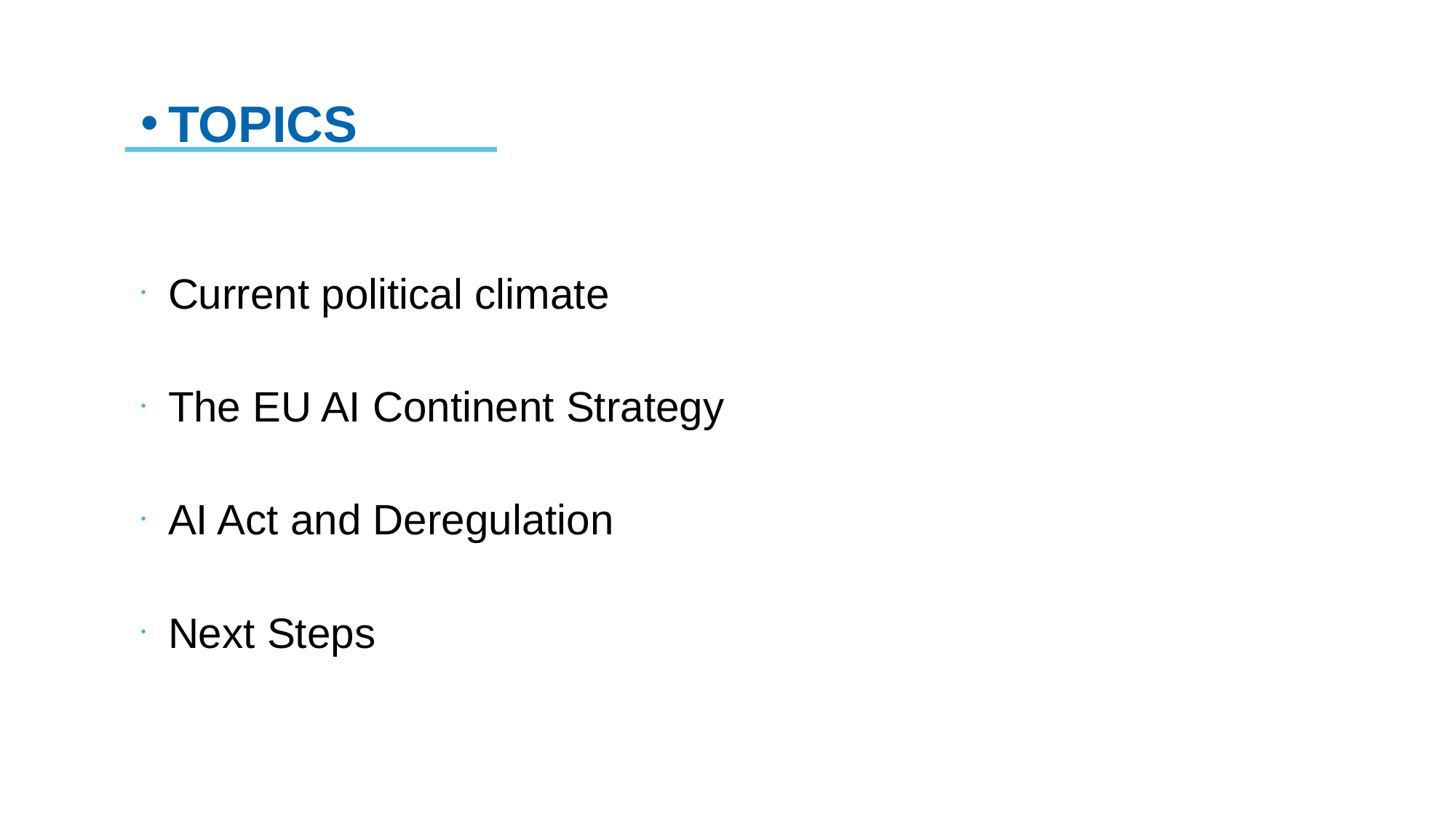

TOPICS
Current political climate
The EU AI Continent Strategy
AI Act and Deregulation
Next Steps